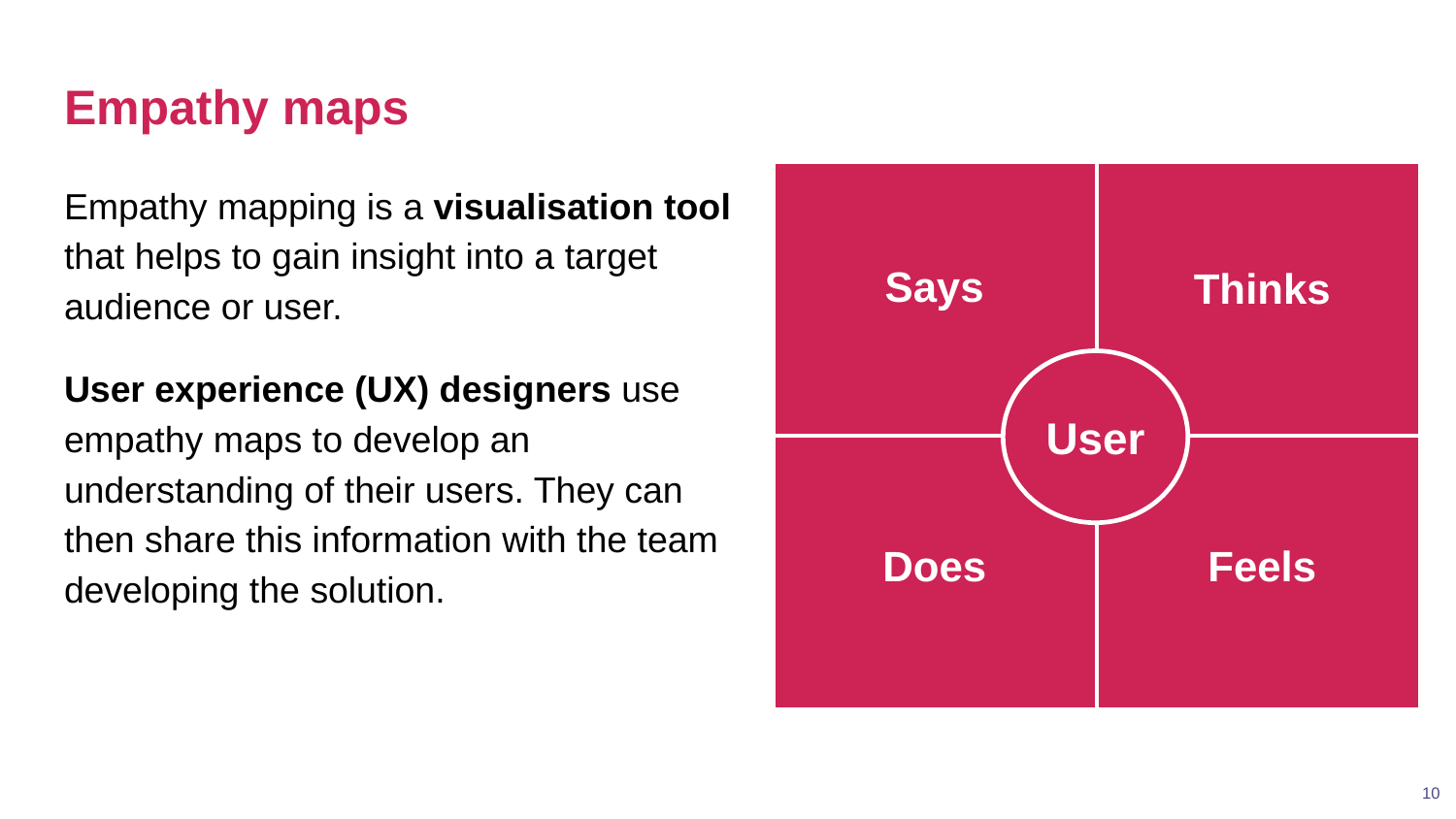

# Empathy maps
Empathy mapping is a visualisation tool that helps to gain insight into a target audience or user.
User experience (UX) designers use empathy maps to develop an understanding of their users. They can then share this information with the team developing the solution.

|  |  |
| --- | --- |
|  |  |
Says
Thinks
User
Does
Feels
10